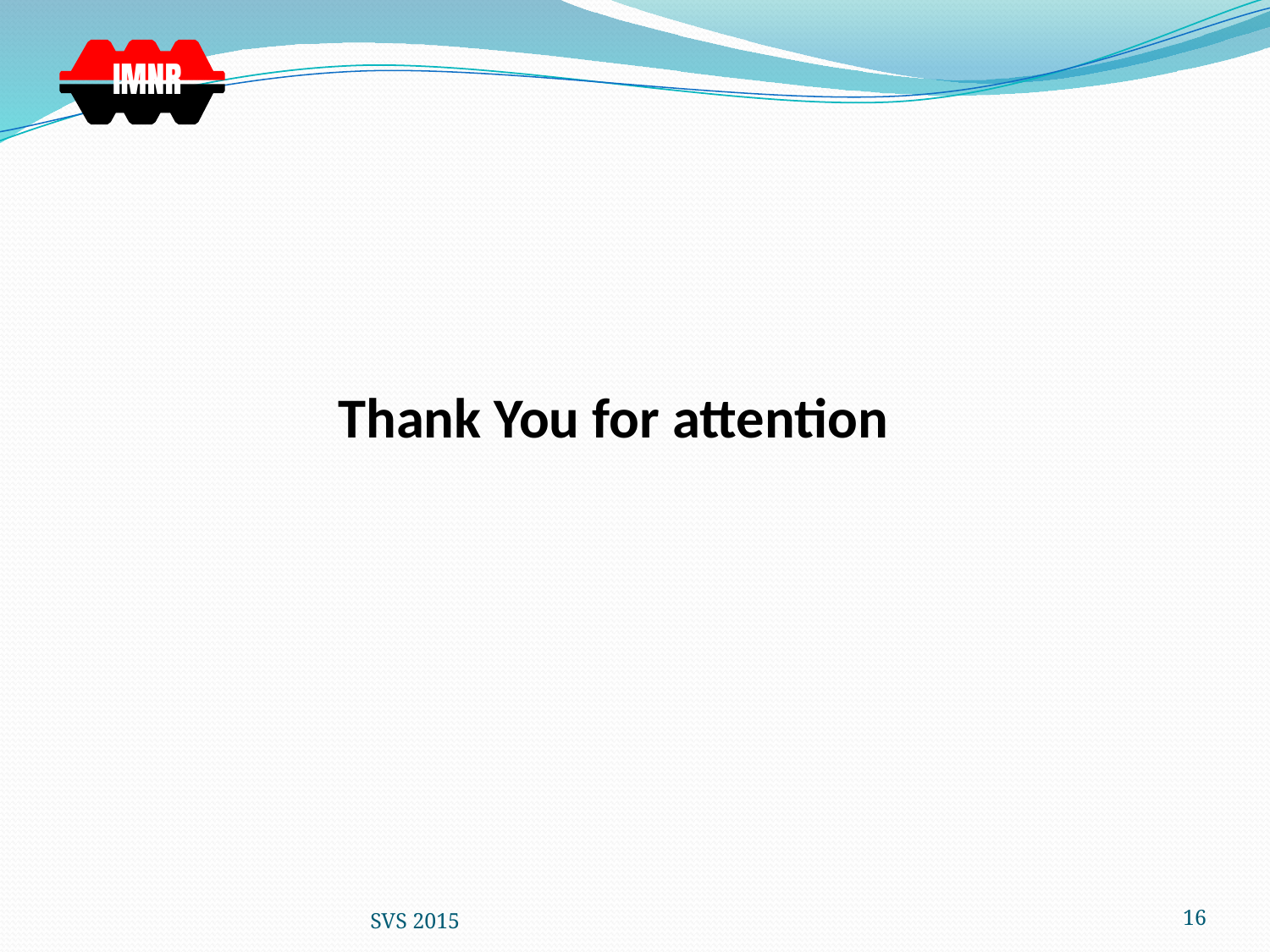

IMNR
Thank You for attention
SVS 2015
16